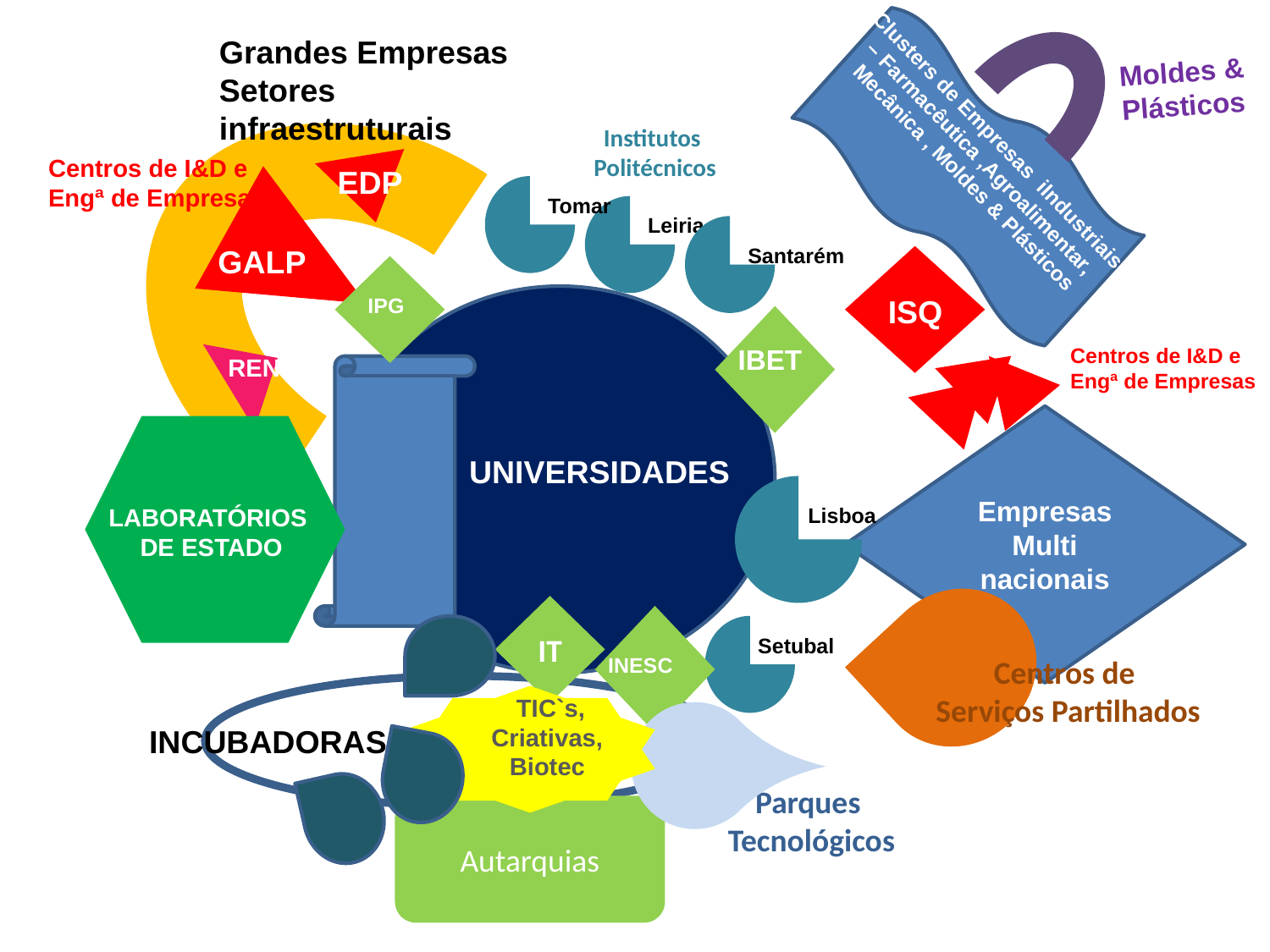

Grandes Empresas
Setores
infraestruturais
Moldes &
Plásticos

universidades
Clusters de Empresas  iIndustriais
– Farmacêutica ,Agroalimentar,
Mecânica , Moldes & Plásticos
Institutos
 Politécnicos
Centros de I&D e
Engª de Empresas

EDP

Tomar

Leiria

GALP
Santarém

IPG
ISQ

IBET
Centros de I&D e
Engª de Empresas

REN

Empresas Multi
nacionais

UNIVERSIDADES

LABORATÓRIOS
 DE ESTADO
Lisboa

IT

Setubal
INESC
Centros de
 Serviços Partilhados

TIC`s,
Criativas,
Biotec

INCUBADORAS

Parques
Tecnológicos

Autarquias